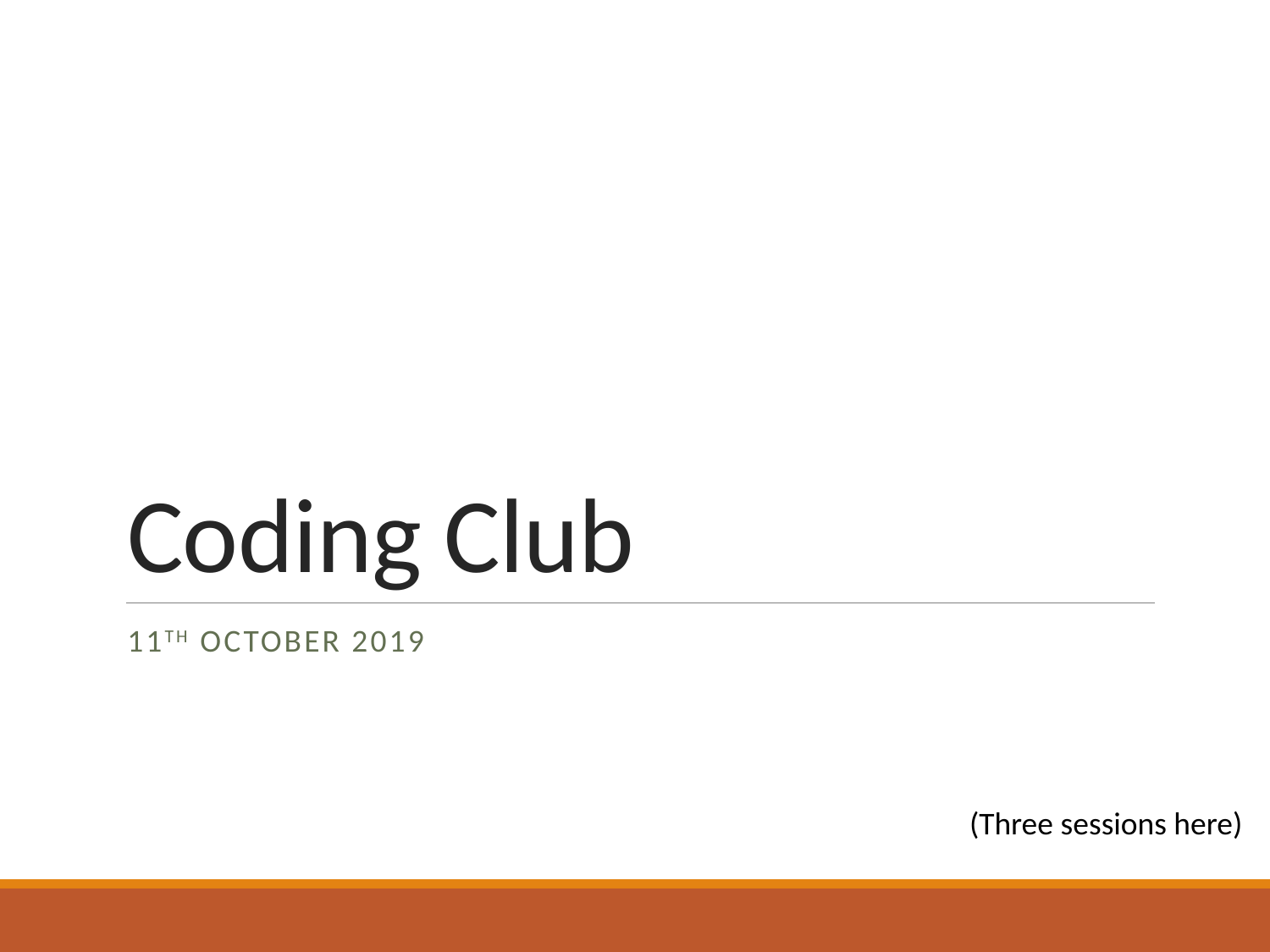

# Coding Club
11th October 2019
(Three sessions here)